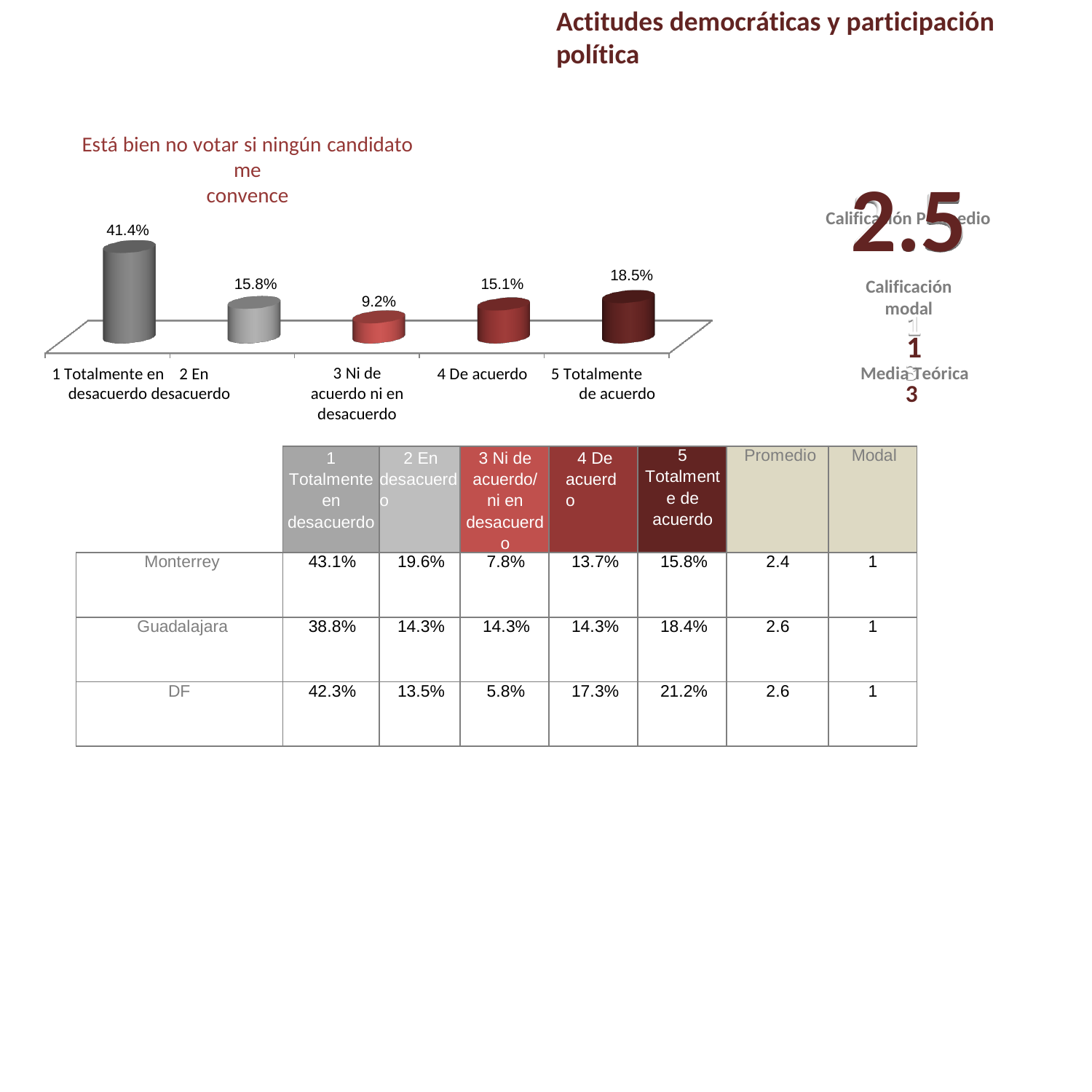

Actitudes democráticas y participación política

Está bien no votar si ningún candidato me
convence
Calificación Promedio

2.5
Calificación modal

1
Media Teórica
3

41.4%
18.5%
15.8%
15.1%
9.2%

1 Totalmente en    2 En desacuerdo desacuerdo
5 Totalmente de acuerdo
3 Ni de acuerdo ni en desacuerdo
4 De acuerdo
|  | 1 Totalmente en desacuerdo | 2 En desacuerdo | 3 Ni de acuerdo/ ni en desacuerdo | 4 De acuerdo | 5 Totalmente de acuerdo | Promedio | Modal |
| --- | --- | --- | --- | --- | --- | --- | --- |
| Monterrey | 43.1% | 19.6% | 7.8% | 13.7% | 15.8% | 2.4 | 1 |
| Guadalajara | 38.8% | 14.3% | 14.3% | 14.3% | 18.4% | 2.6 | 1 |
| DF | 42.3% | 13.5% | 5.8% | 17.3% | 21.2% | 2.6 | 1 |